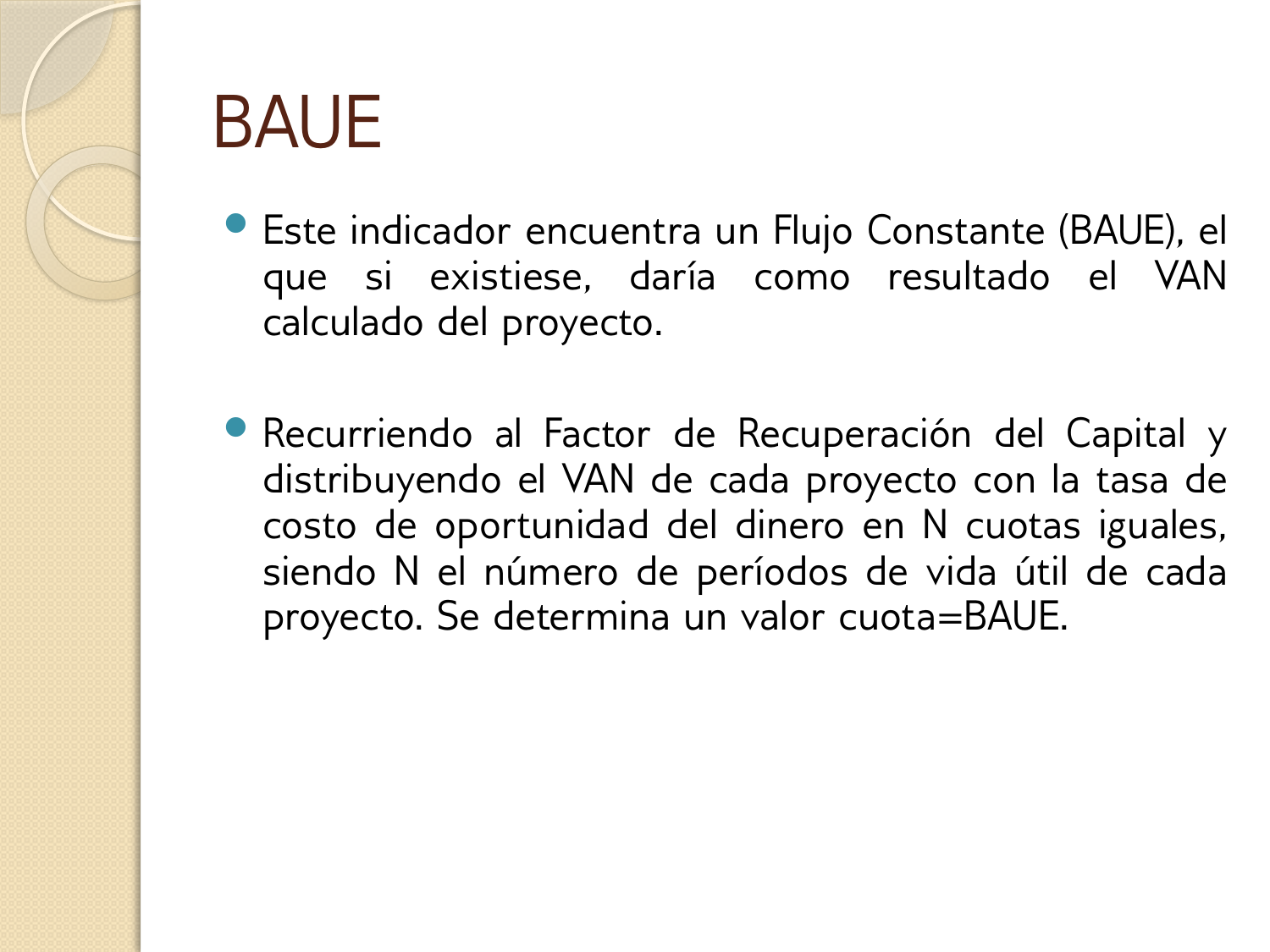

# BAUE
Este indicador encuentra un Flujo Constante (BAUE), el que si existiese, daría como resultado el VAN calculado del proyecto.

Recurriendo al Factor de Recuperación del Capital y distribuyendo el VAN de cada proyecto con la tasa de costo de oportunidad del dinero en N cuotas iguales, siendo N el número de períodos de vida útil de cada proyecto. Se determina un valor cuota=BAUE.